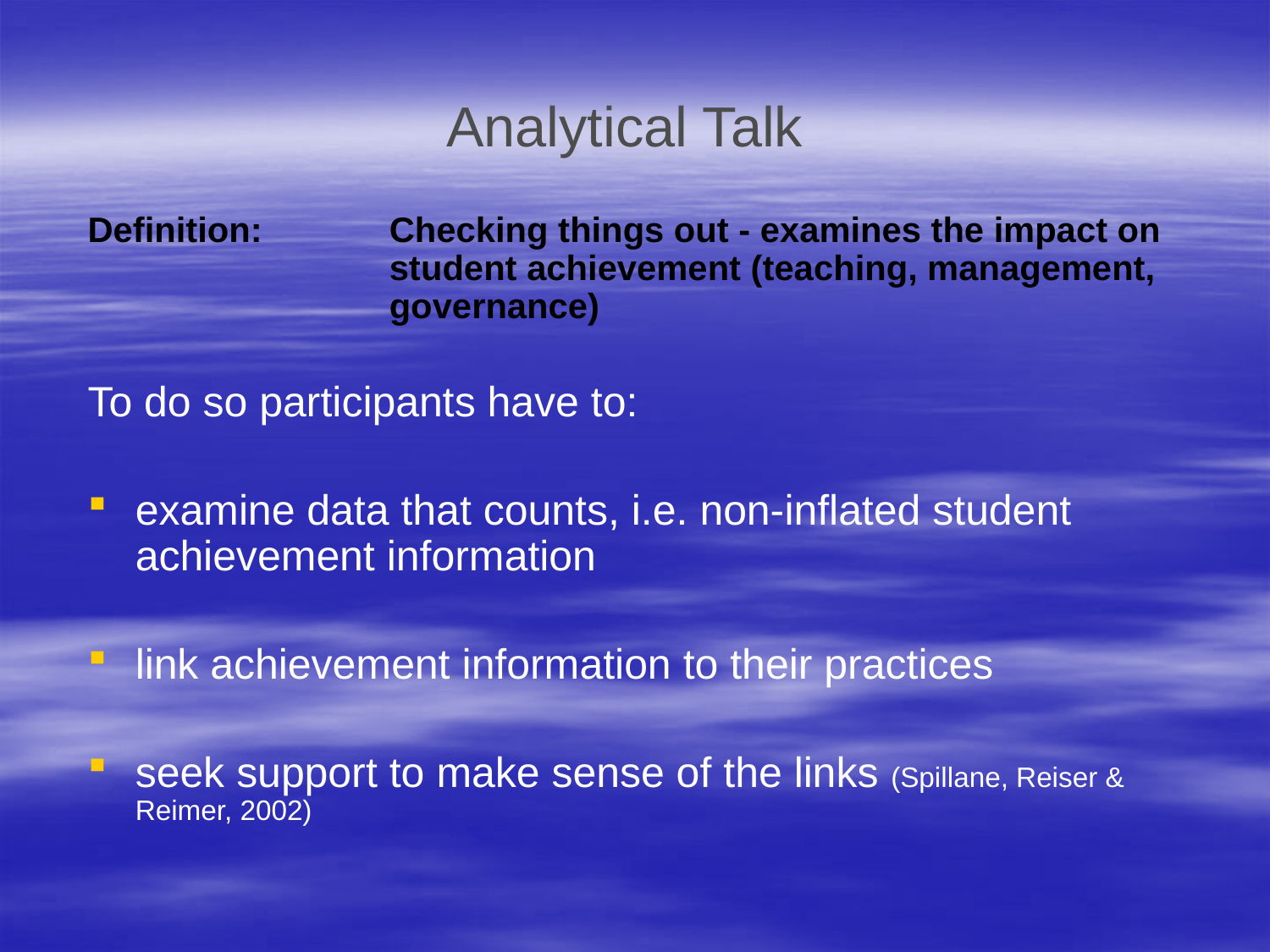

# Analytical Talk
Definition:  	Checking things out - examines the impact on 		student achievement (teaching, management, 		governance)

To do so participants have to:

examine data that counts, i.e. non-inflated student achievement information

link achievement information to their practices

seek support to make sense of the links (Spillane, Reiser & Reimer, 2002)